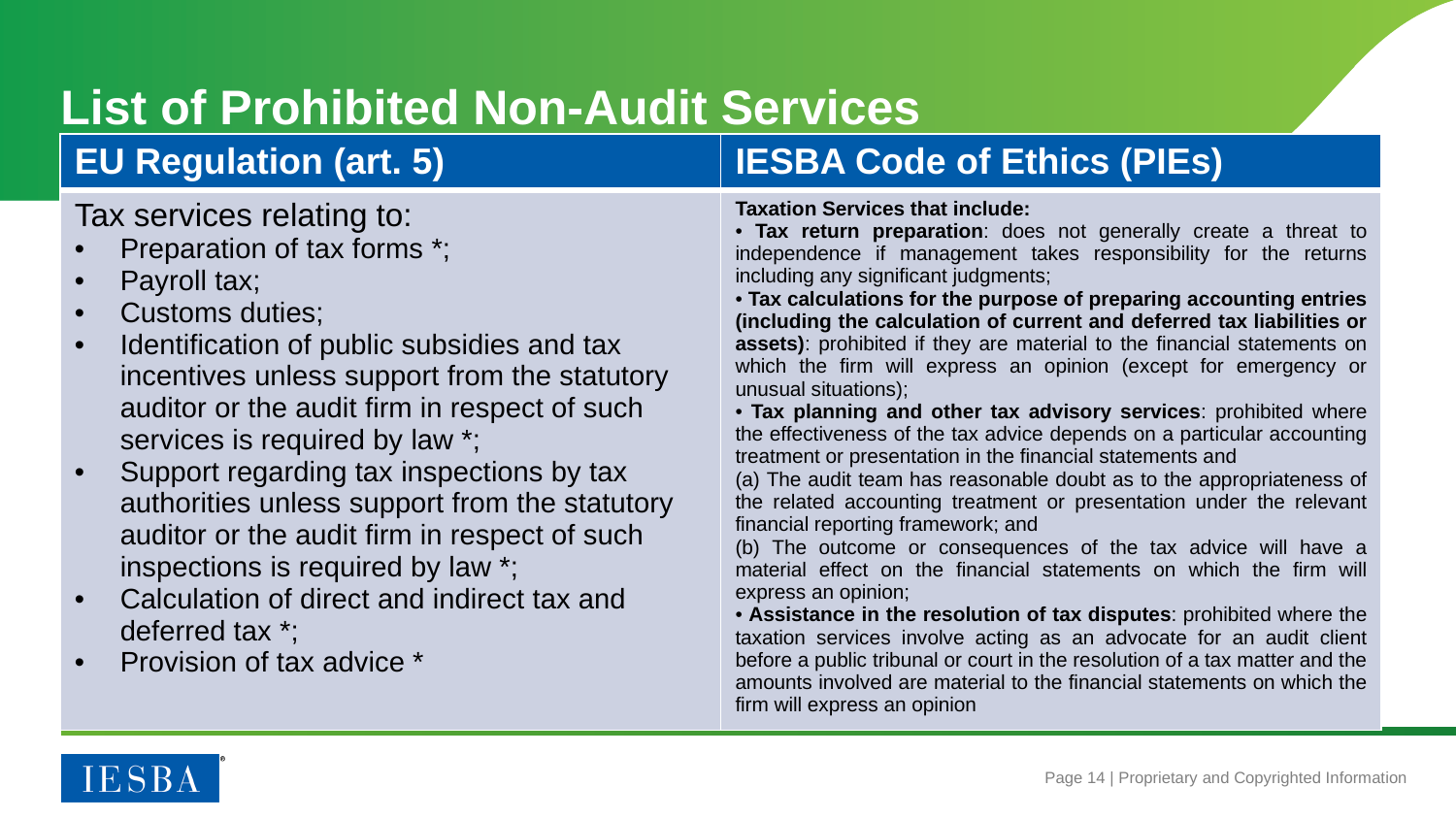

# List of Prohibited Non-Audit Services
| EU Regulation (art. 5) | IESBA Code of Ethics (PIEs) |
| --- | --- |
| Tax services relating to: Preparation of tax forms \*; Payroll tax; Customs duties; Identification of public subsidies and tax incentives unless support from the statutory auditor or the audit firm in respect of such services is required by law \*; Support regarding tax inspections by tax authorities unless support from the statutory auditor or the audit firm in respect of such inspections is required by law \*; Calculation of direct and indirect tax and deferred tax \*; Provision of tax advice \* | Taxation Services that include: • Tax return preparation: does not generally create a threat to independence if management takes responsibility for the returns including any significant judgments; • Tax calculations for the purpose of preparing accounting entries (including the calculation of current and deferred tax liabilities or assets): prohibited if they are material to the financial statements on which the firm will express an opinion (except for emergency or unusual situations); • Tax planning and other tax advisory services: prohibited where the effectiveness of the tax advice depends on a particular accounting treatment or presentation in the financial statements and (a) The audit team has reasonable doubt as to the appropriateness of the related accounting treatment or presentation under the relevant financial reporting framework; and (b) The outcome or consequences of the tax advice will have a material effect on the financial statements on which the firm will express an opinion; • Assistance in the resolution of tax disputes: prohibited where the taxation services involve acting as an advocate for an audit client before a public tribunal or court in the resolution of a tax matter and the amounts involved are material to the financial statements on which the firm will express an opinion |